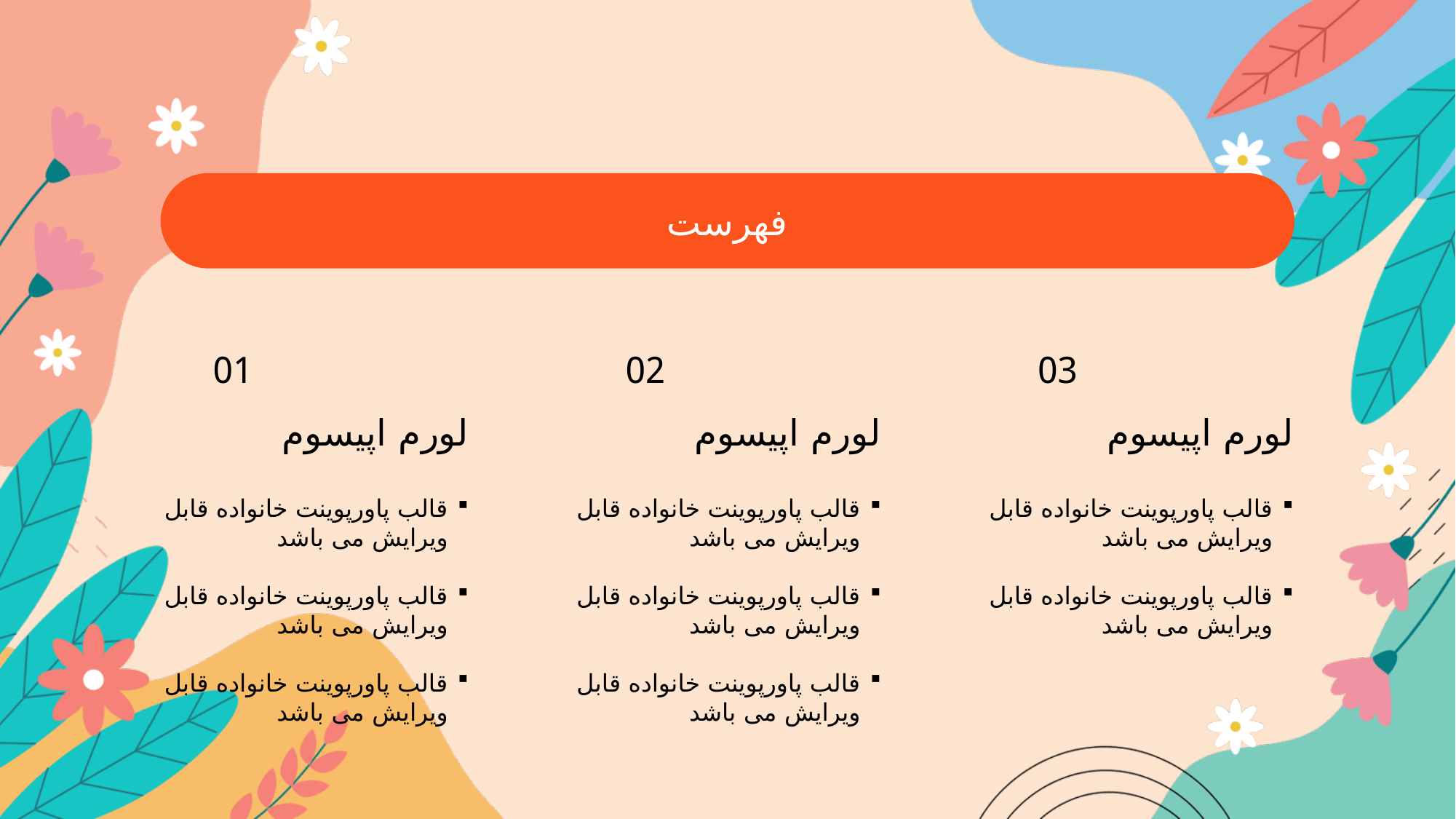

فهرست
01
02
03
لورم اپیسوم
لورم اپیسوم
لورم اپیسوم
قالب پاورپوینت خانواده قابل ویرایش می باشد

قالب پاورپوینت خانواده قابل ویرایش می باشد

قالب پاورپوینت خانواده قابل ویرایش می باشد
قالب پاورپوینت خانواده قابل ویرایش می باشد

قالب پاورپوینت خانواده قابل ویرایش می باشد

قالب پاورپوینت خانواده قابل ویرایش می باشد
قالب پاورپوینت خانواده قابل ویرایش می باشد

قالب پاورپوینت خانواده قابل ویرایش می باشد